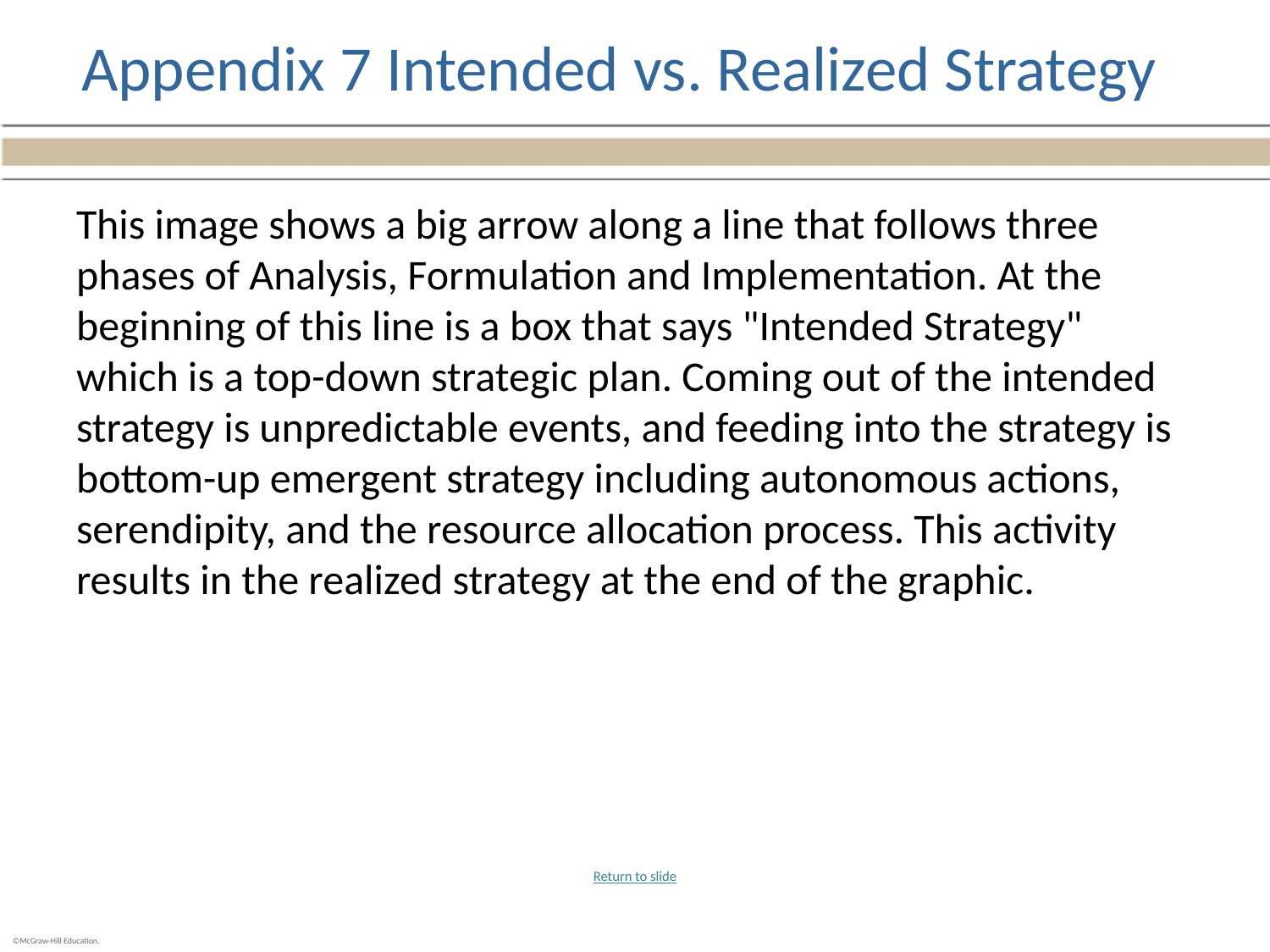

# Appendix 7 Intended vs. Realized Strategy
This image shows a big arrow along a line that follows three phases of Analysis, Formulation and Implementation. At the beginning of this line is a box that says "Intended Strategy" which is a top-down strategic plan. Coming out of the intended strategy is unpredictable events, and feeding into the strategy is bottom-up emergent strategy including autonomous actions, serendipity, and the resource allocation process. This activity results in the realized strategy at the end of the graphic.
Return to slide